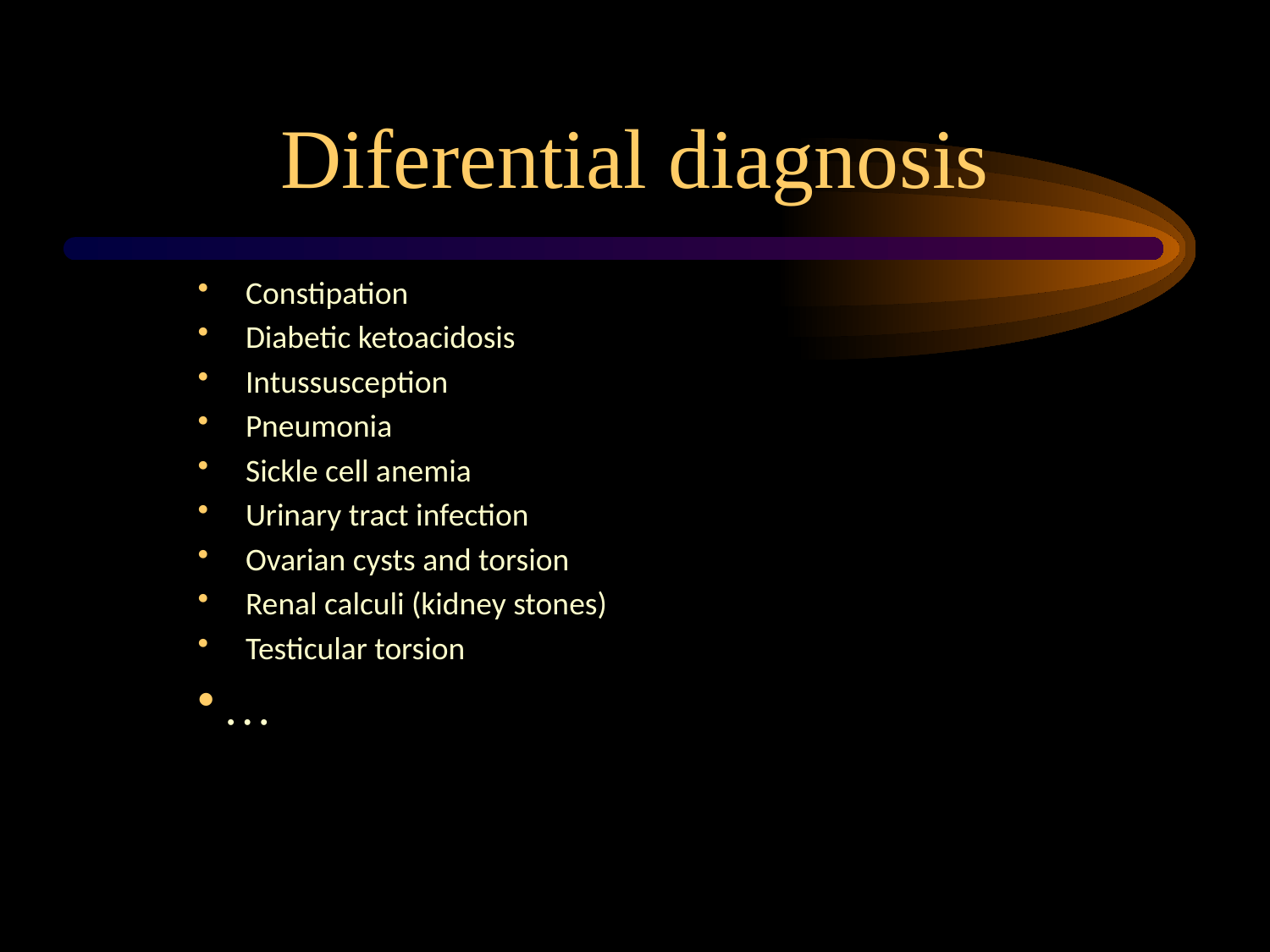

# Diferential diagnosis
Constipation
Diabetic ketoacidosis
Intussusception
Pneumonia
Sickle cell anemia
Urinary tract infection
Ovarian cysts and torsion
Renal calculi (kidney stones)
Testicular torsion
…